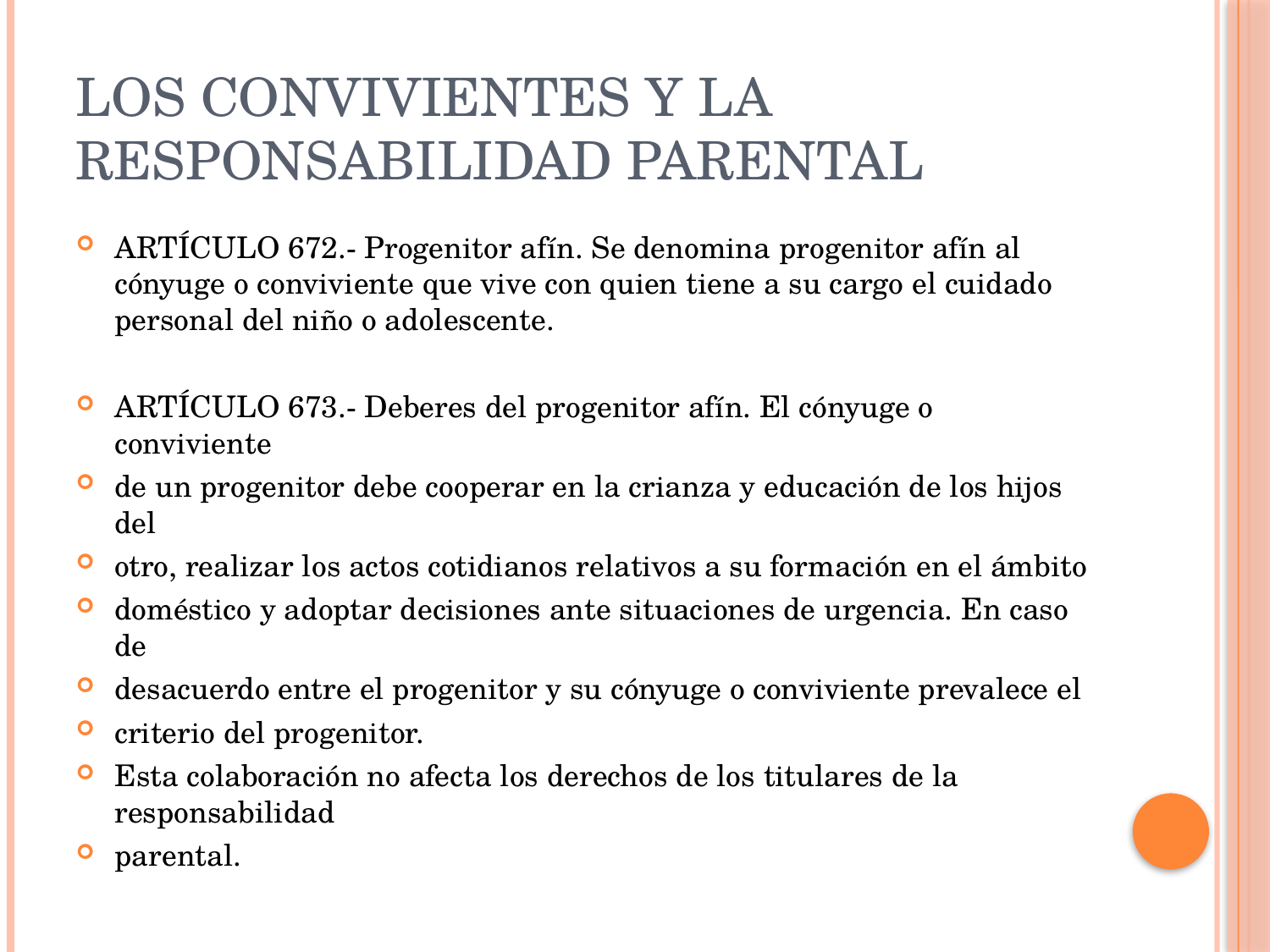

# Los convivientes y la RESPONSABILIDAD PARENTAL
ARTÍCULO 672.- Progenitor afín. Se denomina progenitor afín al cónyuge o conviviente que vive con quien tiene a su cargo el cuidado personal del niño o adolescente.

ARTÍCULO 673.- Deberes del progenitor afín. El cónyuge o conviviente
de un progenitor debe cooperar en la crianza y educación de los hijos del
otro, realizar los actos cotidianos relativos a su formación en el ámbito
doméstico y adoptar decisiones ante situaciones de urgencia. En caso de
desacuerdo entre el progenitor y su cónyuge o conviviente prevalece el
criterio del progenitor.
Esta colaboración no afecta los derechos de los titulares de la responsabilidad
parental.